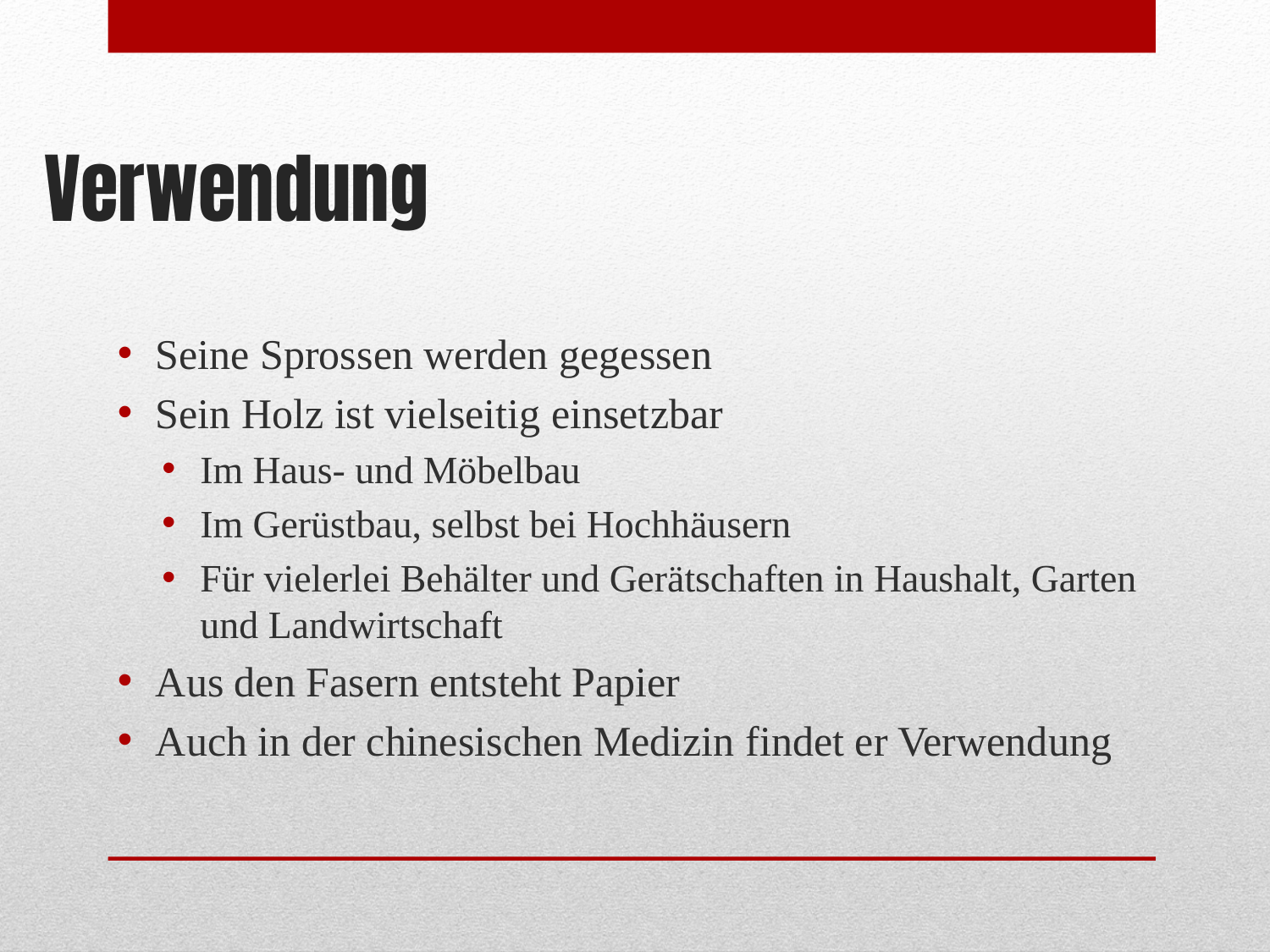

# Verwendung
Seine Sprossen werden gegessen
Sein Holz ist vielseitig einsetzbar
Im Haus- und Möbelbau
Im Gerüstbau, selbst bei Hochhäusern
Für vielerlei Behälter und Gerätschaften in Haushalt, Garten und Landwirtschaft
Aus den Fasern entsteht Papier
Auch in der chinesischen Medizin findet er Verwendung